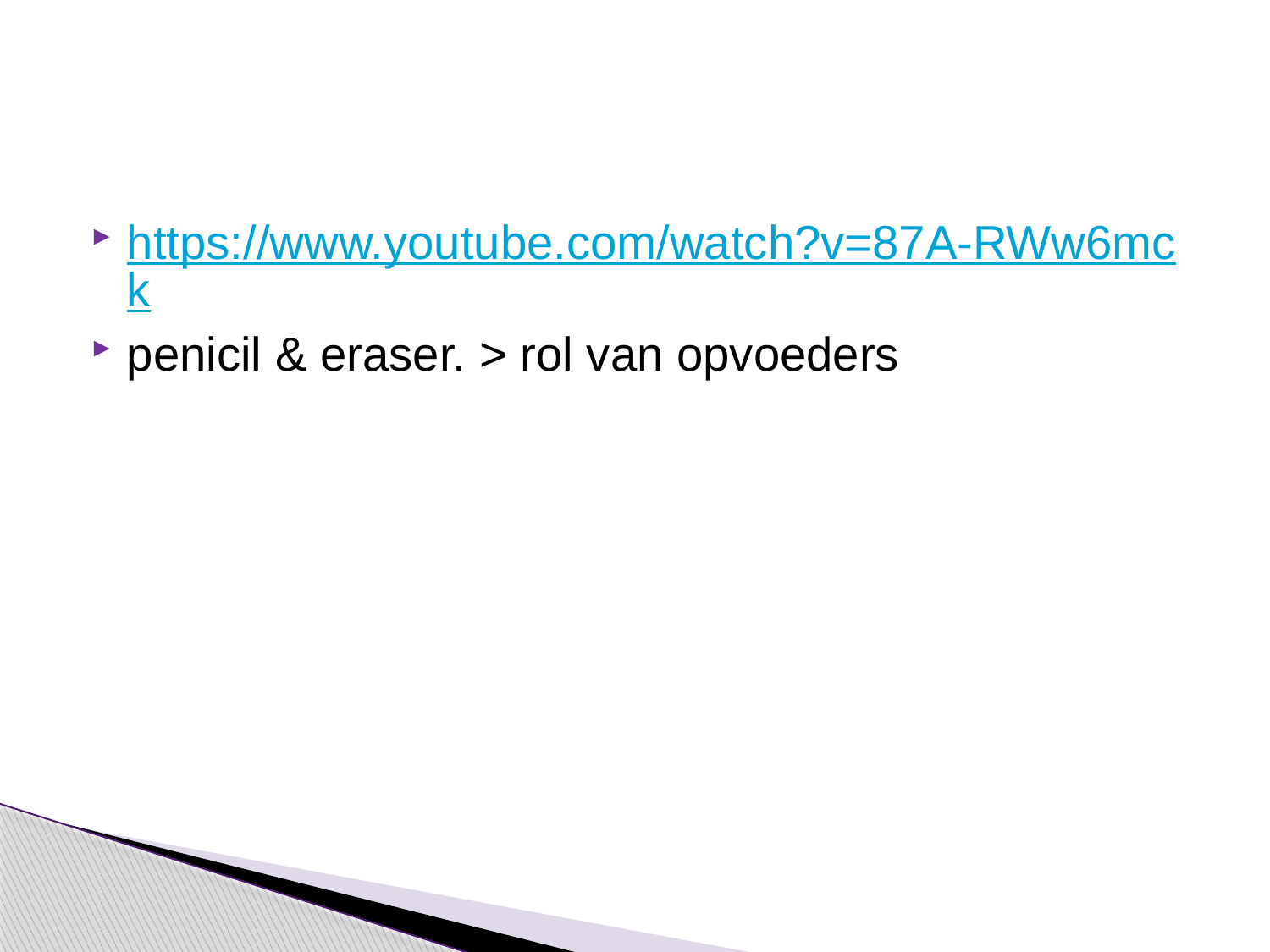

#
https://www.youtube.com/watch?v=87A-RWw6mck
penicil & eraser. > rol van opvoeders